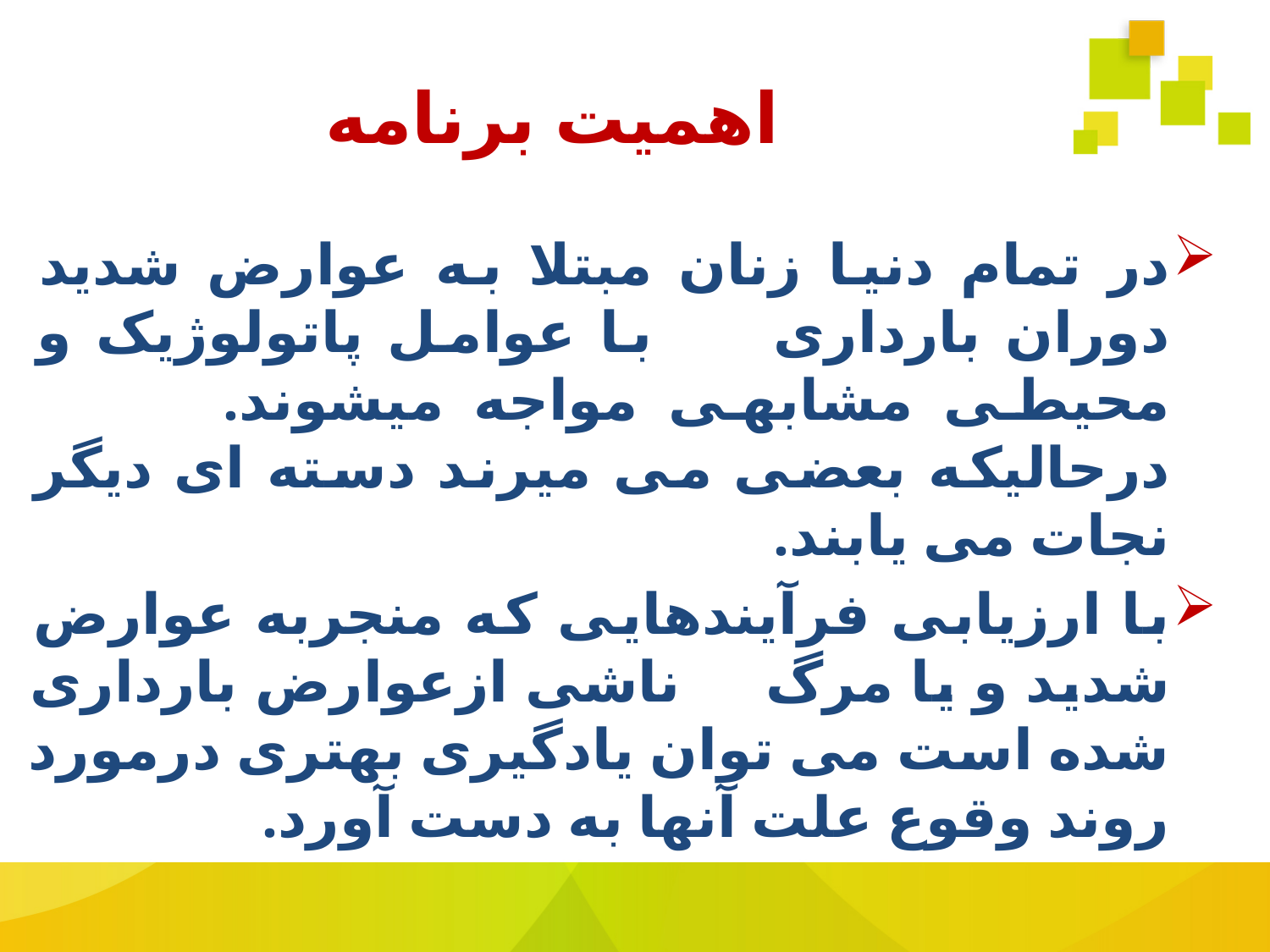

# اهمیت برنامه
در تمام دنیا زنان مبتلا به عوارض شدید دوران بارداری     با عوامل پاتولوژیک و محیطی مشابهی مواجه میشوند.       درحالیکه بعضی می میرند دسته ای دیگر نجات می یابند.
با ارزیابی فرآیندهایی که منجربه عوارض شدید و یا مرگ     ناشی ازعوارض بارداری شده است می توان یادگیری بهتری درمورد روند وقوع علت آنها به دست آورد.